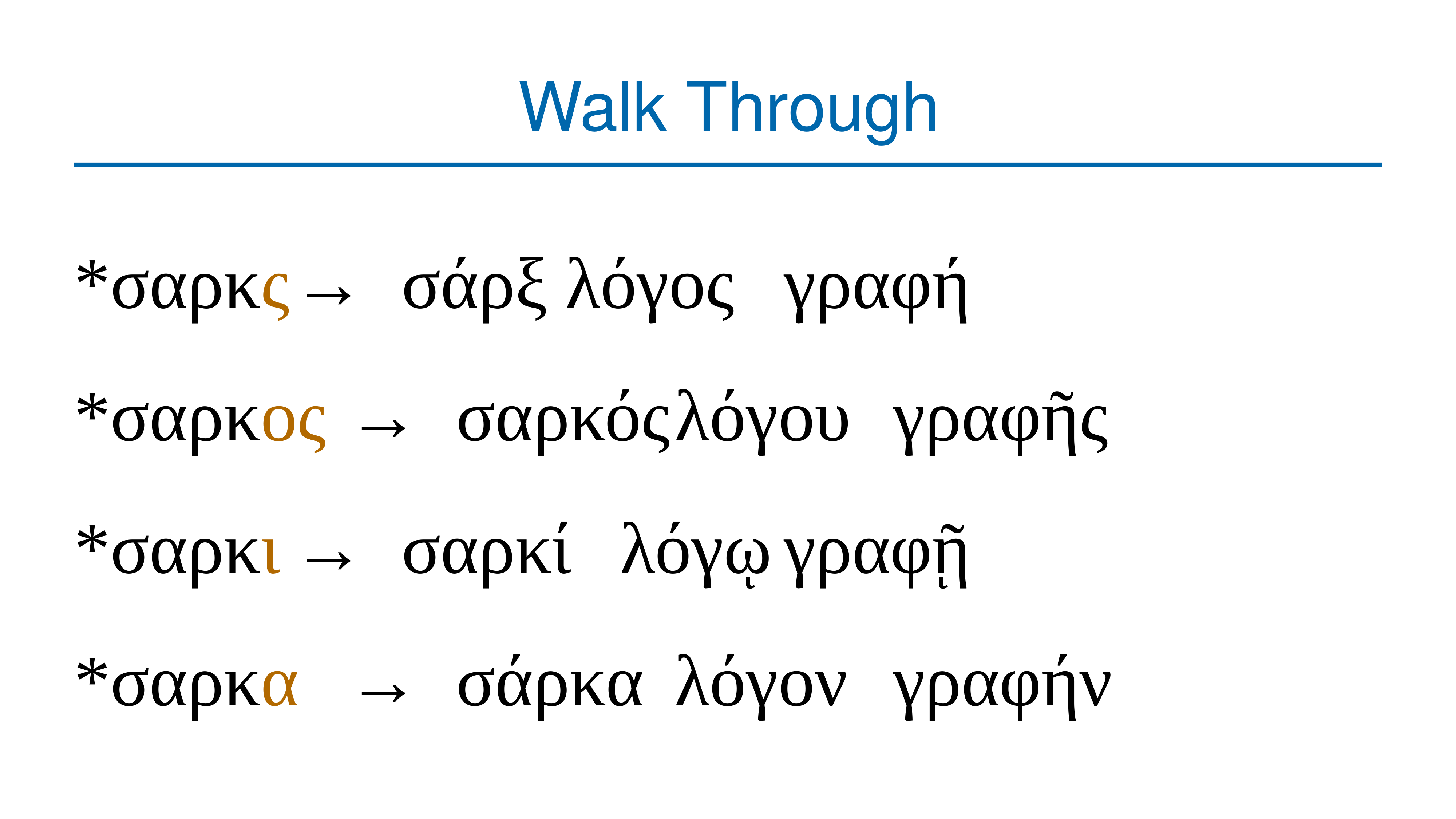

# Walk Through
*σαρκς	→	σάρξ	λόγος	γραφή
*σαρκος	→	σαρκός	λόγου	γραφῆς
*σαρκι	→	σαρκί	λόγῳ	γραφῇ
*σαρκα	→	σάρκα	λόγον	γραφήν